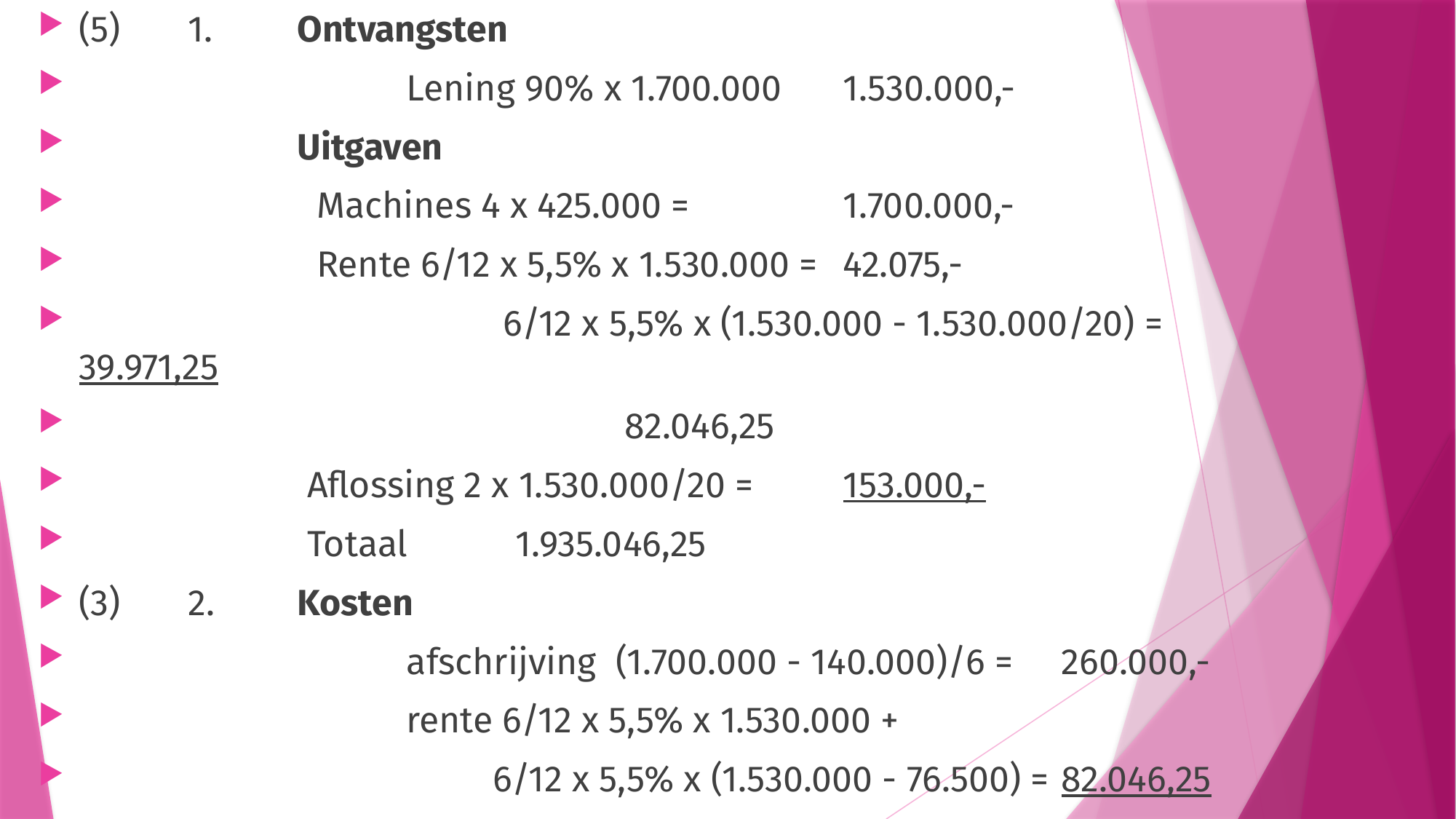

(5)	1.	Ontvangsten
			Lening 90% x 1.700.000	1.530.000,-
		Uitgaven
		  Machines 4 x 425.000 = 		1.700.000,-
		  Rente 6/12 x 5,5% x 1.530.000 = 	42.075,-
			          6/12 x 5,5% x (1.530.000 - 1.530.000/20) = 	39.971,25
					82.046,25
		 Aflossing 2 x 1.530.000/20 = 	153.000,-
		 Totaal	1.935.046,25
(3)	2.	Kosten
			afschrijving  (1.700.000 - 140.000)/6 =	260.000,-
			rente 6/12 x 5,5% x 1.530.000 +
			         6/12 x 5,5% x (1.530.000 - 76.500) =	82.046,25
		Totaal	342.046,25